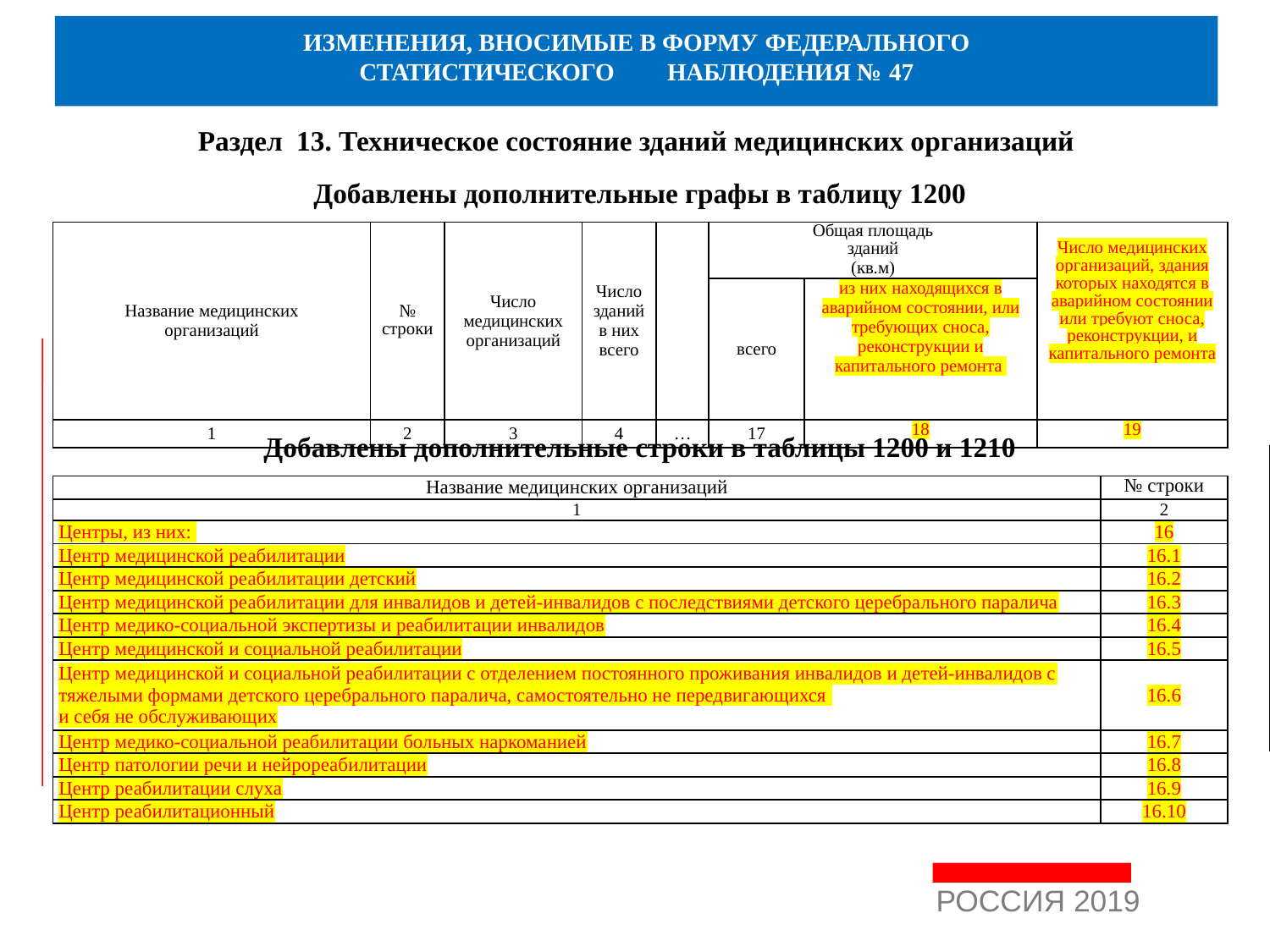

ИЗМЕНЕНИЯ, ВНОСИМЫЕ В ФОРМУ ФЕДЕРАЛЬНОГО
СТАТИСТИЧЕСКОГО	НАБЛЮДЕНИЯ № 47
Раздел  13. Техническое состояние зданий медицинских организаций
Добавлены дополнительные графы в таблицу 1200
| Название медицинских организаций | № строки | Число медицинских организаций | Число зданий в них всего |  | Общая площадь зданий (кв.м) |  | Число медицинских организаций, здания которых находятся в аварийном состоянии или требуют сноса, реконструкции, и капитального ремонта |
| --- | --- | --- | --- | --- | --- | --- | --- |
|  |  |  |  |  | всего | из них находящихся в аварийном состоянии, или требующих сноса, реконструкции и капитального ремонта |  |
| 1 | 2 | 3 | 4 | … | 17 | 18 | 19 |

Добавлены дополнительные строки в таблицы 1200 и 1210

| Название медицинских организаций | № строки |
| --- | --- |
| 1 | 2 |
| Центры, из них: | 16 |
| Центр медицинской реабилитации | 16.1 |
| Центр медицинской реабилитации детский | 16.2 |
| Центр медицинской реабилитации для инвалидов и детей-инвалидов с последствиями детского церебрального паралича | 16.3 |
| Центр медико-социальной экспертизы и реабилитации инвалидов | 16.4 |
| Центр медицинской и социальной реабилитации | 16.5 |
| Центр медицинской и социальной реабилитации с отделением постоянного проживания инвалидов и детей-инвалидов с тяжелыми формами детского церебрального паралича, самостоятельно не передвигающихся и себя не обслуживающих | 16.6 |
| Центр медико-социальной реабилитации больных наркоманией | 16.7 |
| Центр патологии речи и нейрореабилитации | 16.8 |
| Центр реабилитации слуха | 16.9 |
| Центр реабилитационный | 16.10 |

РОССИЯ 2019